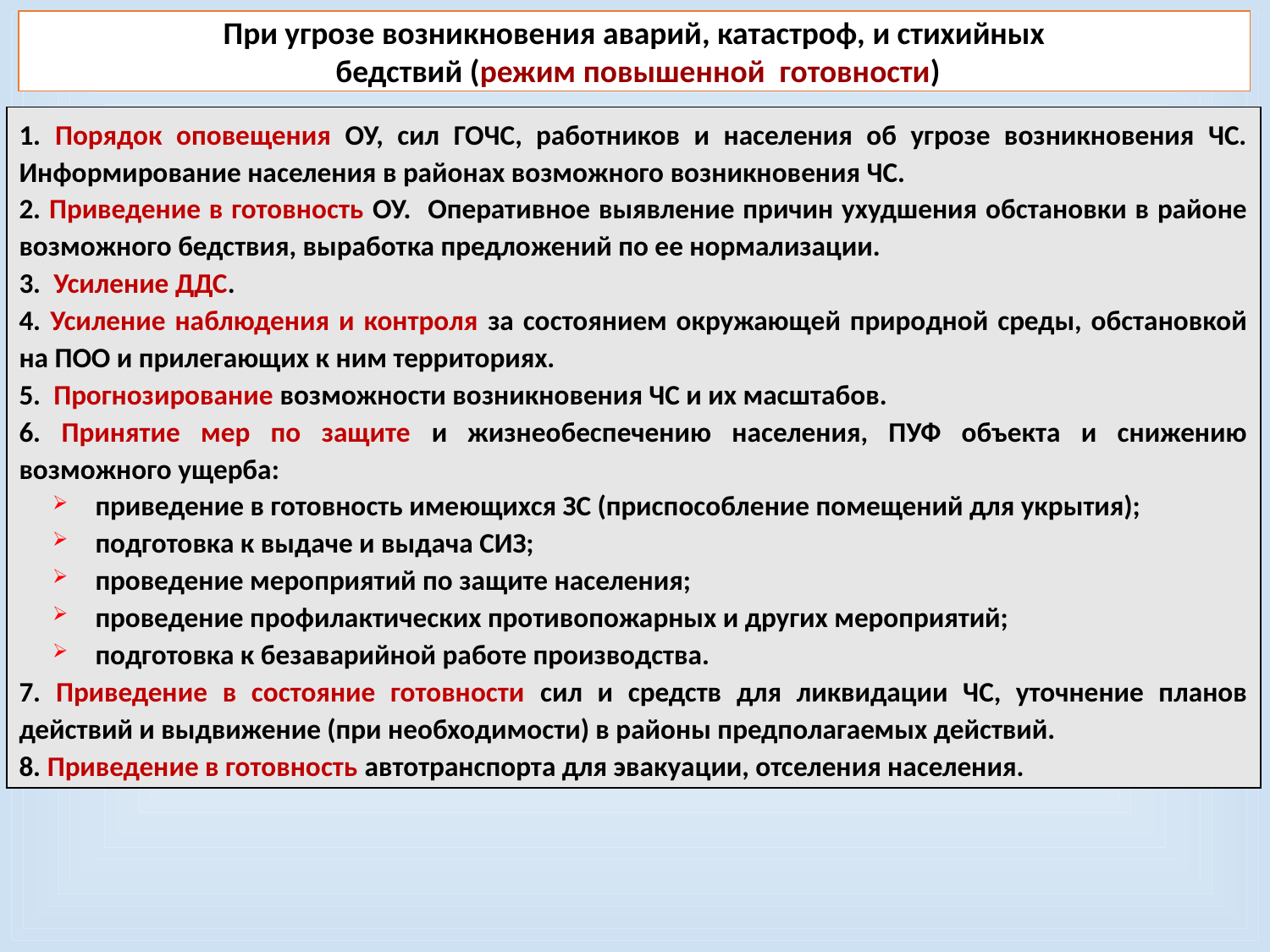

При угрозе возникновения аварий, катастроф, и стихийных
 бедствий (режим повышенной  готовности)
1. Порядок оповещения ОУ, сил ГОЧС, работников и населения об угрозе возникновения ЧС. Информирование населения в районах возможного возникновения ЧС.
2. Приведение в готовность ОУ.  Оперативное выявление причин ухудшения обстановки в районе возможного бедствия, выработка предложений по ее нормализации.
3.  Усиление ДДС.
4. Усиление наблюдения и контроля за состоянием окружающей природной среды, обстановкой на ПОО и прилегающих к ним территориях.
5.  Прогнозирование возможности возникновения ЧС и их масштабов.
6. Принятие мер по защите и жизнеобеспечению населения, ПУФ объекта и снижению возможного ущерба:
  приведение в готовность имеющихся ЗС (приспособление помещений для укрытия);
  подготовка к выдаче и выдача СИЗ;
  проведение мероприятий по защите населения;
  проведение профилактических противопожарных и других мероприятий;
  подготовка к безаварийной работе производства.
7. Приведение в состояние готовности сил и средств для ликвидации ЧС, уточнение планов действий и выдвижение (при необходимости) в районы предполагаемых действий.
8. Приведение в готовность автотранспорта для эвакуации, отселения населения.